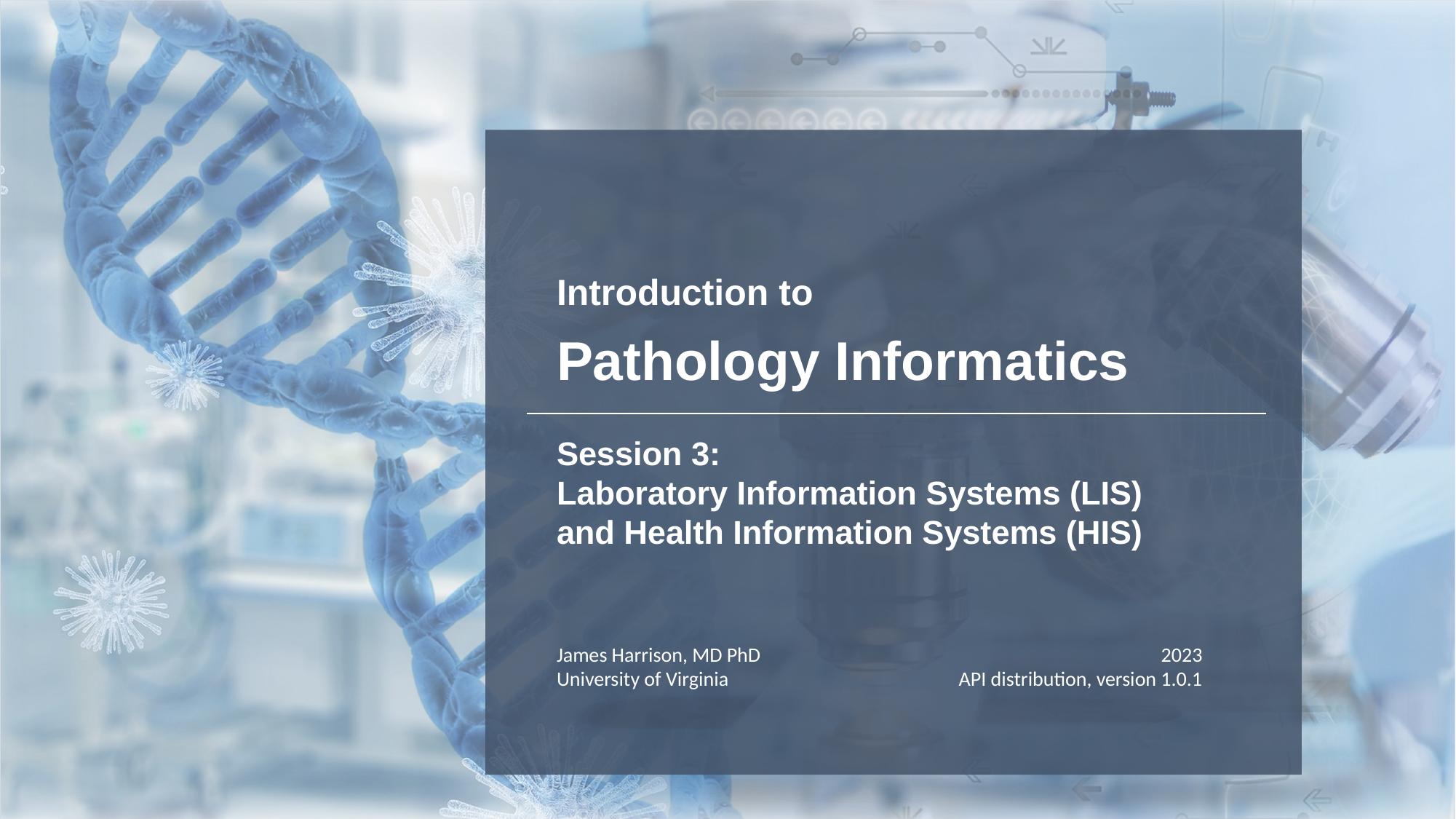

# Introduction to Pathology Informatics
Session 3:
Laboratory Information Systems (LIS)
and Health Information Systems (HIS)
James Harrison, MD PhD
University of Virginia
2023
API distribution, version 1.0.1